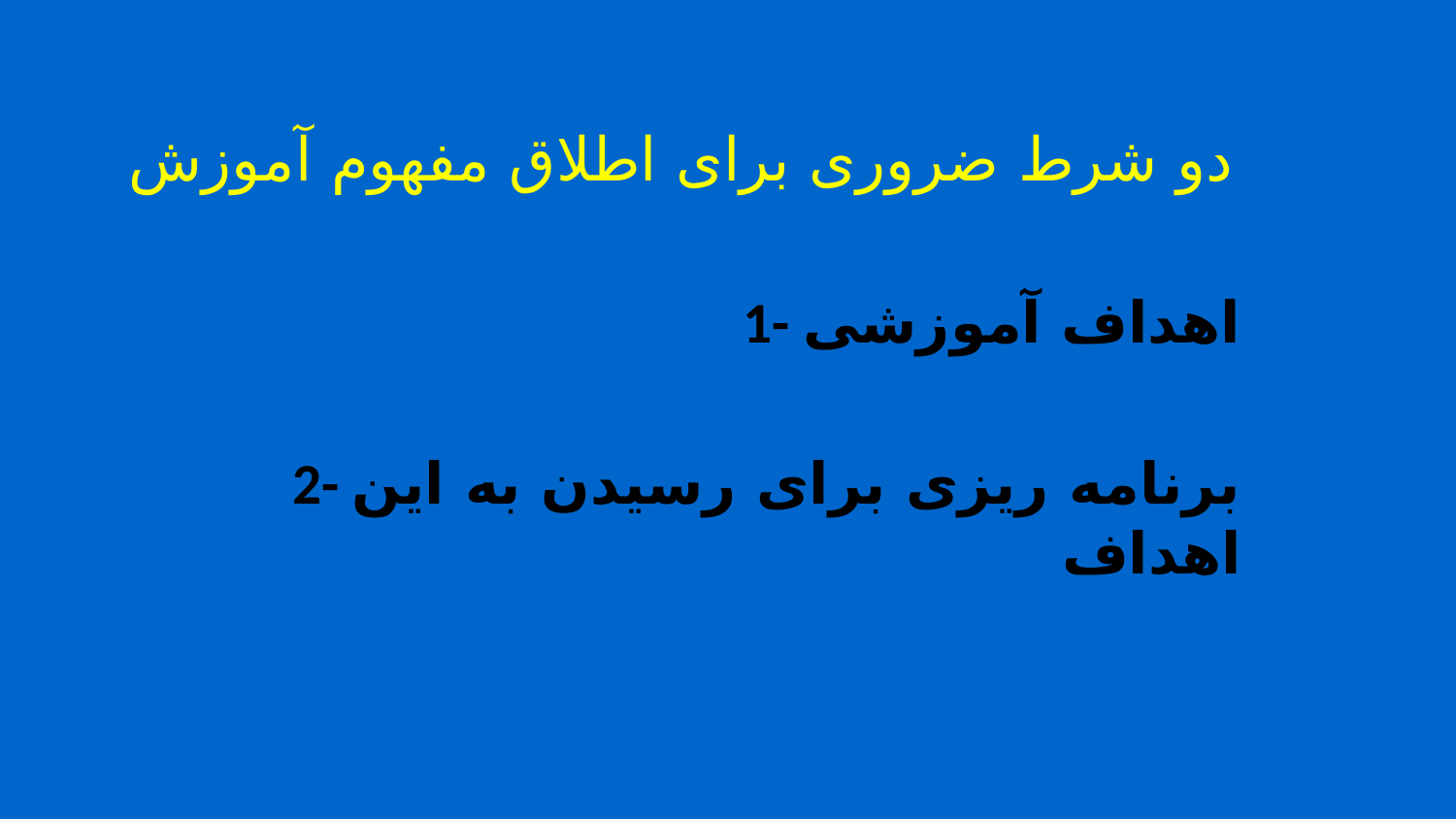

# دو شرط ضروری برای اطلاق مفهوم آموزش
1- اهداف آموزشی

2- برنامه ریزی برای رسیدن به این اهداف